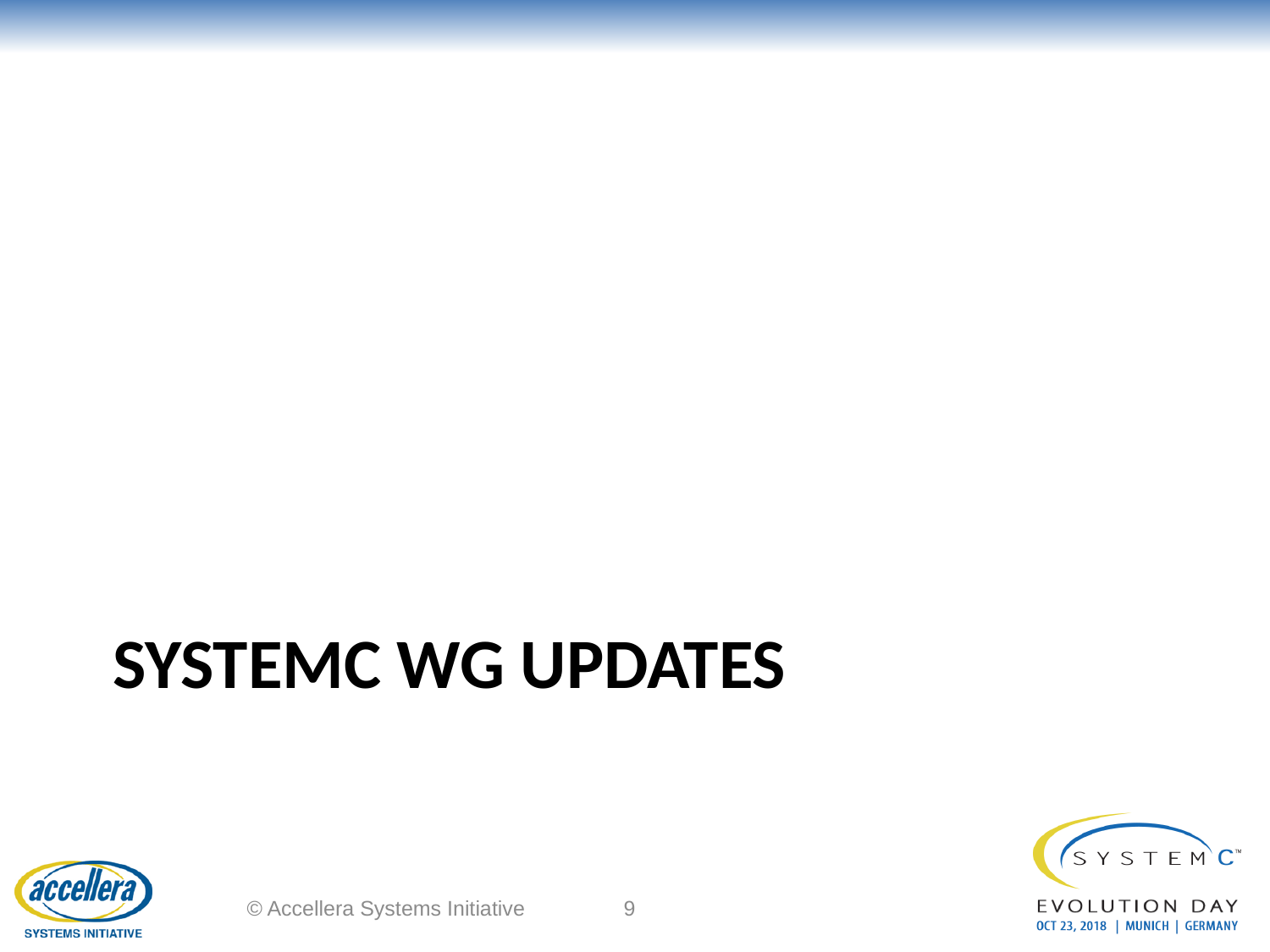

# SystemC WG Updates
© Accellera Systems Initiative
9